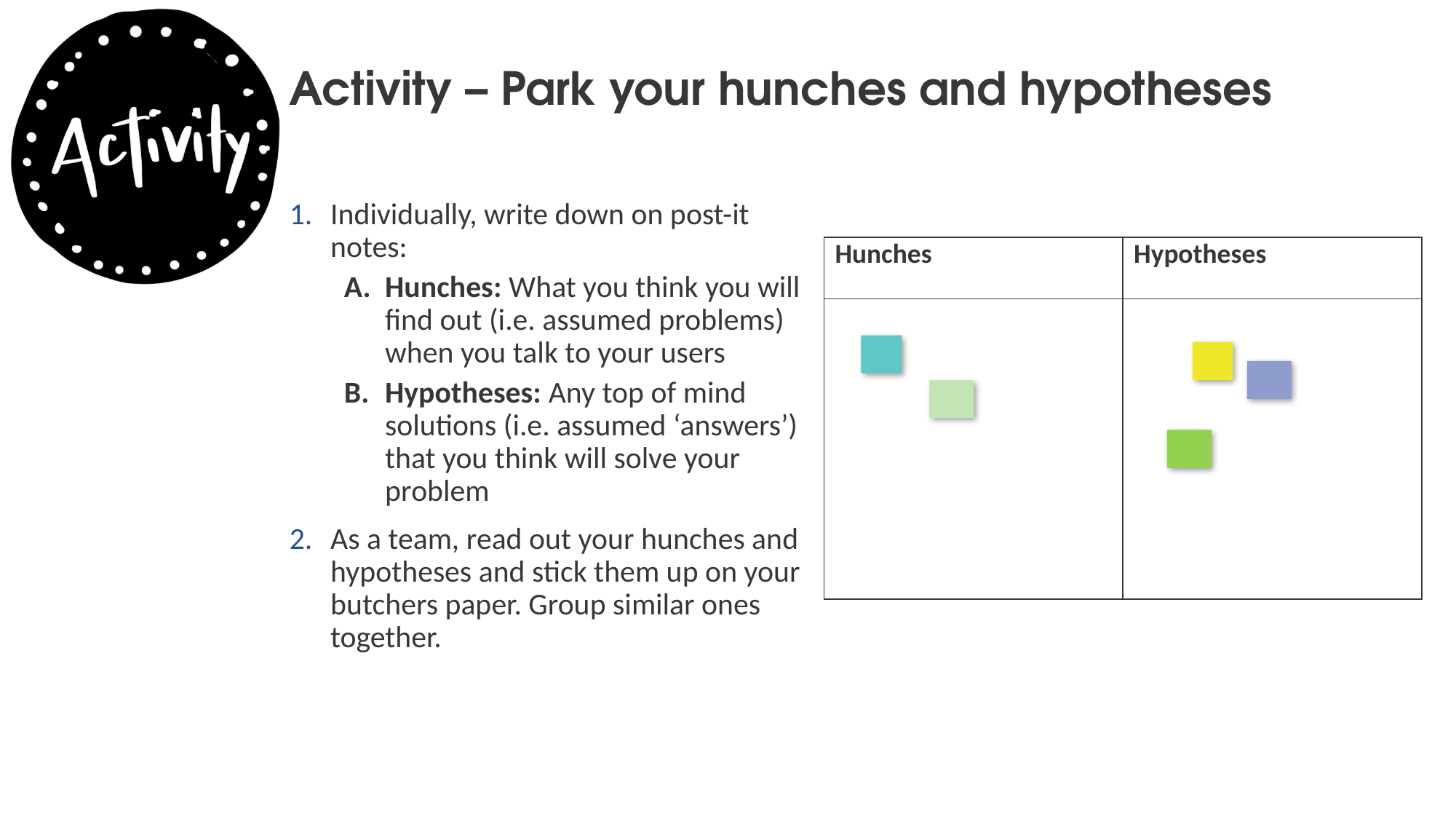

Activity
# Activity – Park your hunches and hypotheses
Individually, write down on post-it notes:
Hunches: What you think you will find out (i.e. assumed problems) when you talk to your users
Hypotheses: Any top of mind solutions (i.e. assumed ‘answers’) that you think will solve your problem
As a team, read out your hunches and hypotheses and stick them up on your butchers paper. Group similar ones together.
| Hunches | Hypotheses |
| --- | --- |
|  |  |